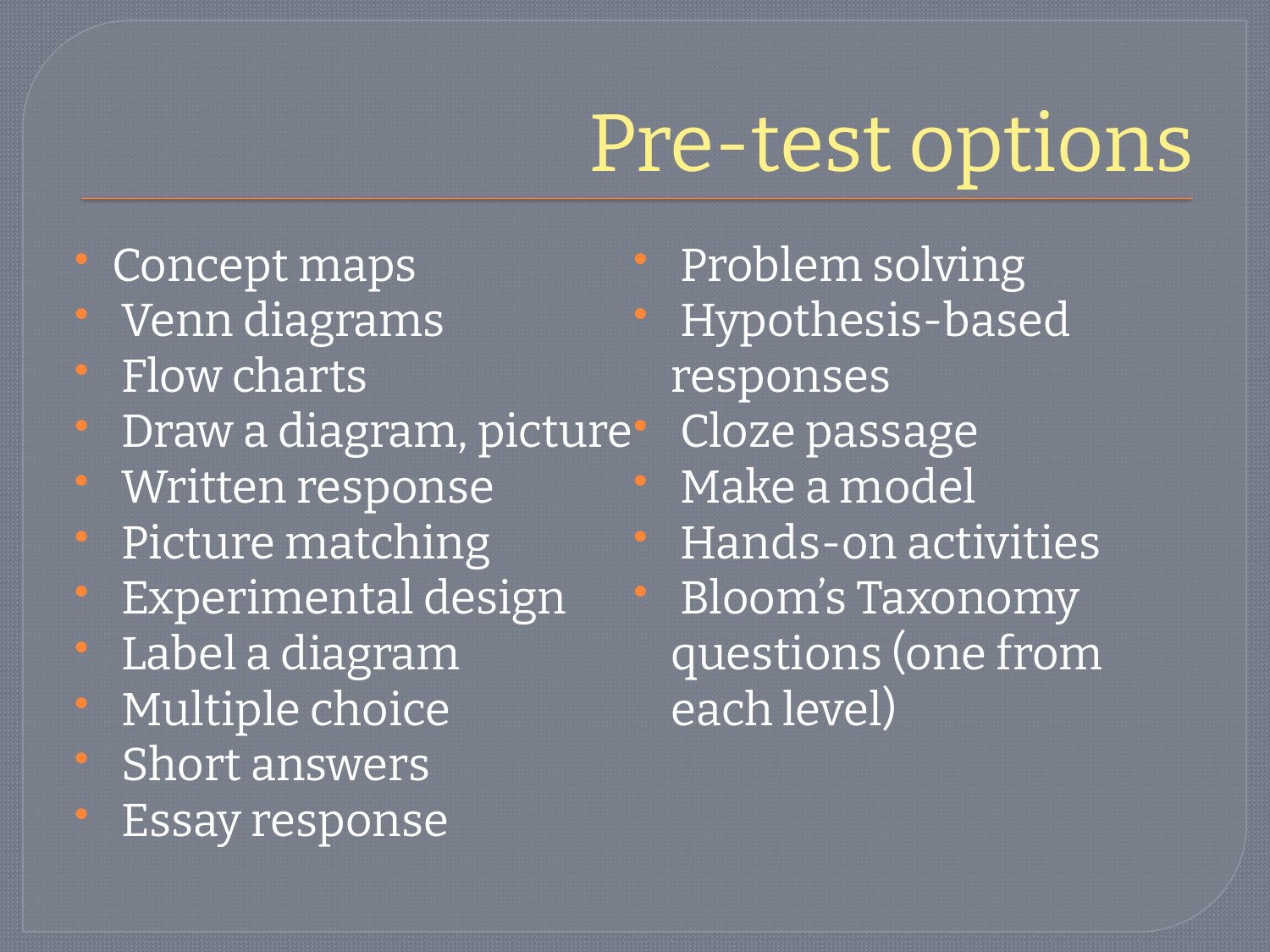

# Pre-test options
Concept maps
 Venn diagrams
 Flow charts
 Draw a diagram, picture
 Written response
 Picture matching
 Experimental design
 Label a diagram
 Multiple choice
 Short answers
 Essay response
 Problem solving
 Hypothesis-based responses
 Cloze passage
 Make a model
 Hands-on activities
 Bloom’s Taxonomy questions (one from each level)